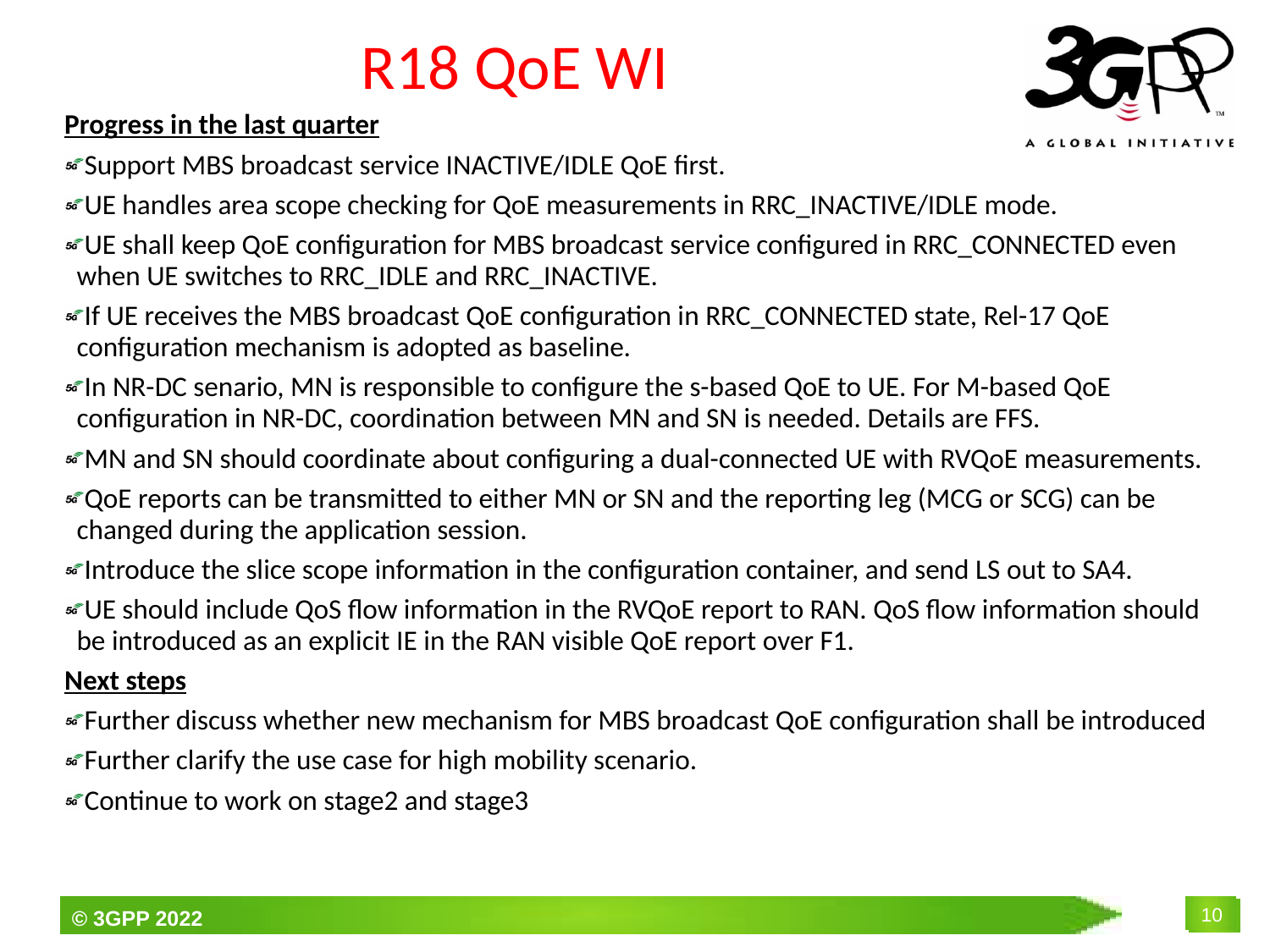

# R18 QoE WI
Progress in the last quarter
Support MBS broadcast service INACTIVE/IDLE QoE first.
UE handles area scope checking for QoE measurements in RRC_INACTIVE/IDLE mode.
UE shall keep QoE configuration for MBS broadcast service configured in RRC_CONNECTED even when UE switches to RRC_IDLE and RRC_INACTIVE.
If UE receives the MBS broadcast QoE configuration in RRC_CONNECTED state, Rel-17 QoE configuration mechanism is adopted as baseline.
In NR-DC senario, MN is responsible to configure the s-based QoE to UE. For M-based QoE configuration in NR-DC, coordination between MN and SN is needed. Details are FFS.
MN and SN should coordinate about configuring a dual-connected UE with RVQoE measurements.
QoE reports can be transmitted to either MN or SN and the reporting leg (MCG or SCG) can be changed during the application session.
Introduce the slice scope information in the configuration container, and send LS out to SA4.
UE should include QoS flow information in the RVQoE report to RAN. QoS flow information should be introduced as an explicit IE in the RAN visible QoE report over F1.
Next steps
Further discuss whether new mechanism for MBS broadcast QoE configuration shall be introduced
Further clarify the use case for high mobility scenario.
Continue to work on stage2 and stage3

10